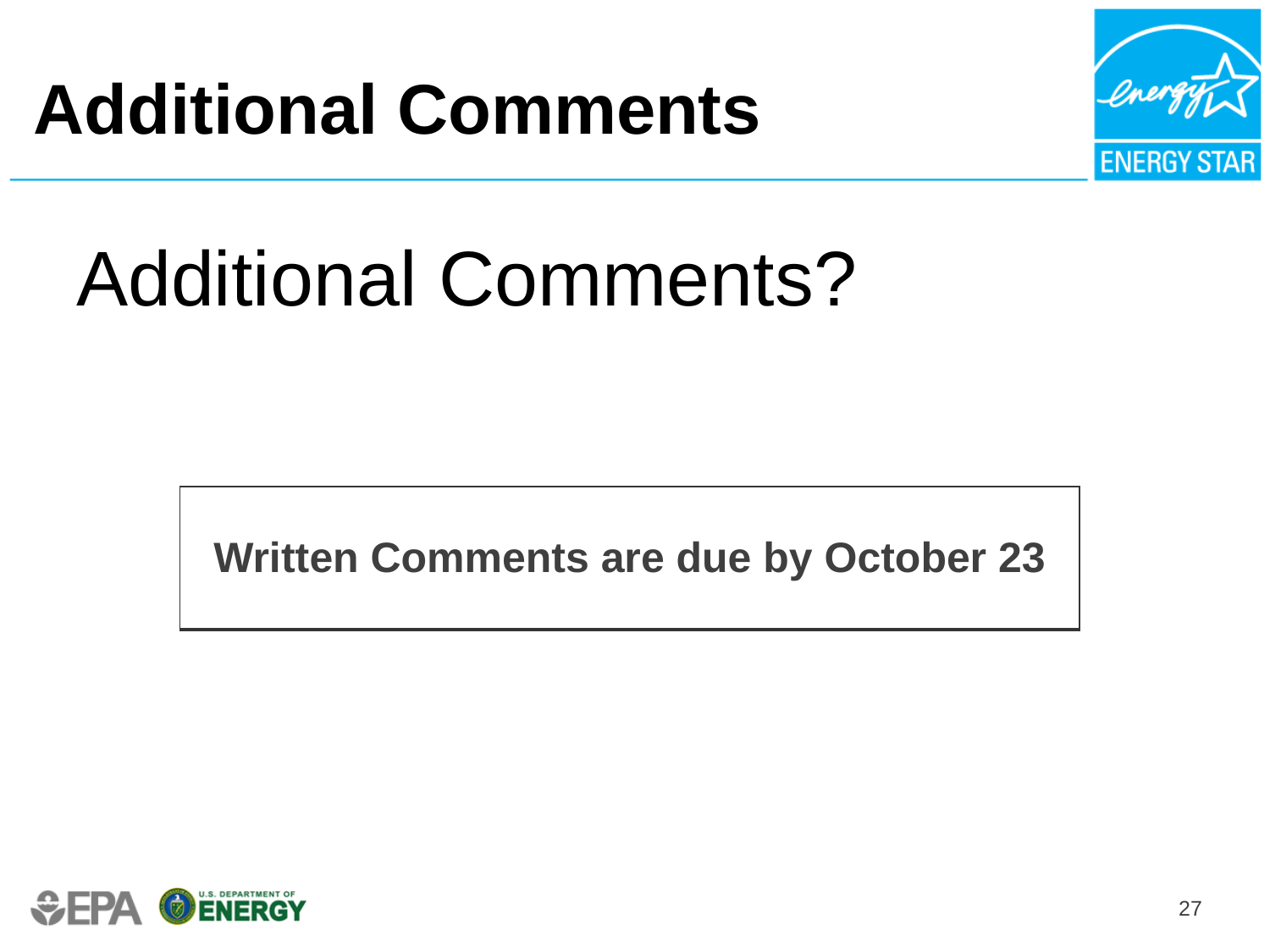

# Additional Comments
Additional Comments?
| Written Comments are due by October 23 |
| --- |